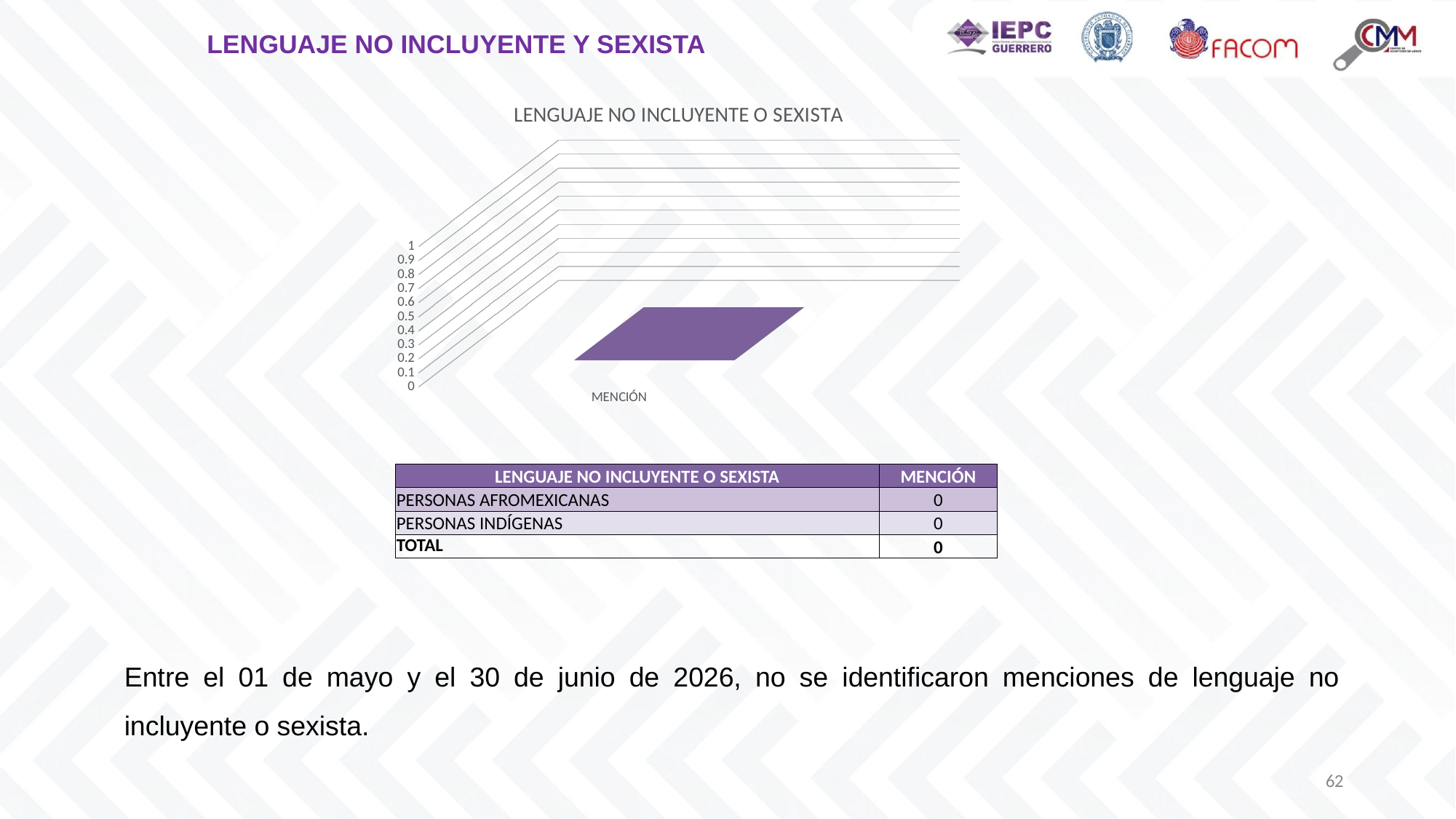

LENGUAJE NO INCLUYENTE Y SEXISTA

[unsupported chart]

| LENGUAJE NO INCLUYENTE O SEXISTA | MENCIÓN |
| --- | --- |
| PERSONAS AFROMEXICANAS | 0 |
| PERSONAS INDÍGENAS | 0 |
| TOTAL | 0 |
Entre el 01 de mayo y el 30 de junio de 2026, no se identificaron menciones de lenguaje no incluyente o sexista.
62